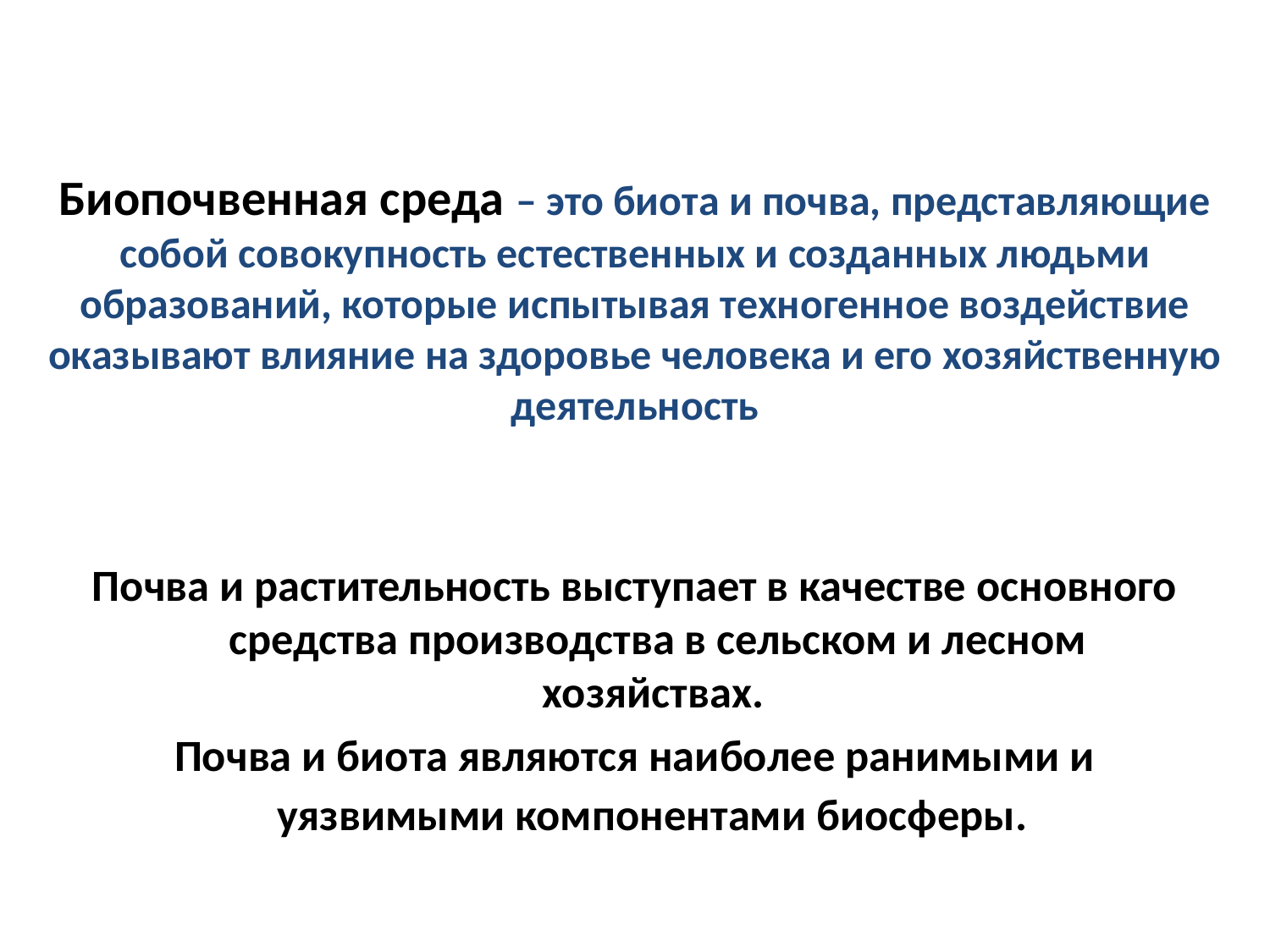

# Биопочвенная среда – это биота и почва, представляющие собой совокупность естественных и созданных людьми образований, которые испытывая техногенное воздействие оказывают влияние на здоровье человека и его хозяйственную деятельность

Почва и растительность выступает в качестве основного средства производства в сельском и лесном хозяйствах.
Почва и биота являются наиболее ранимыми и уязвимыми компонентами биосферы.